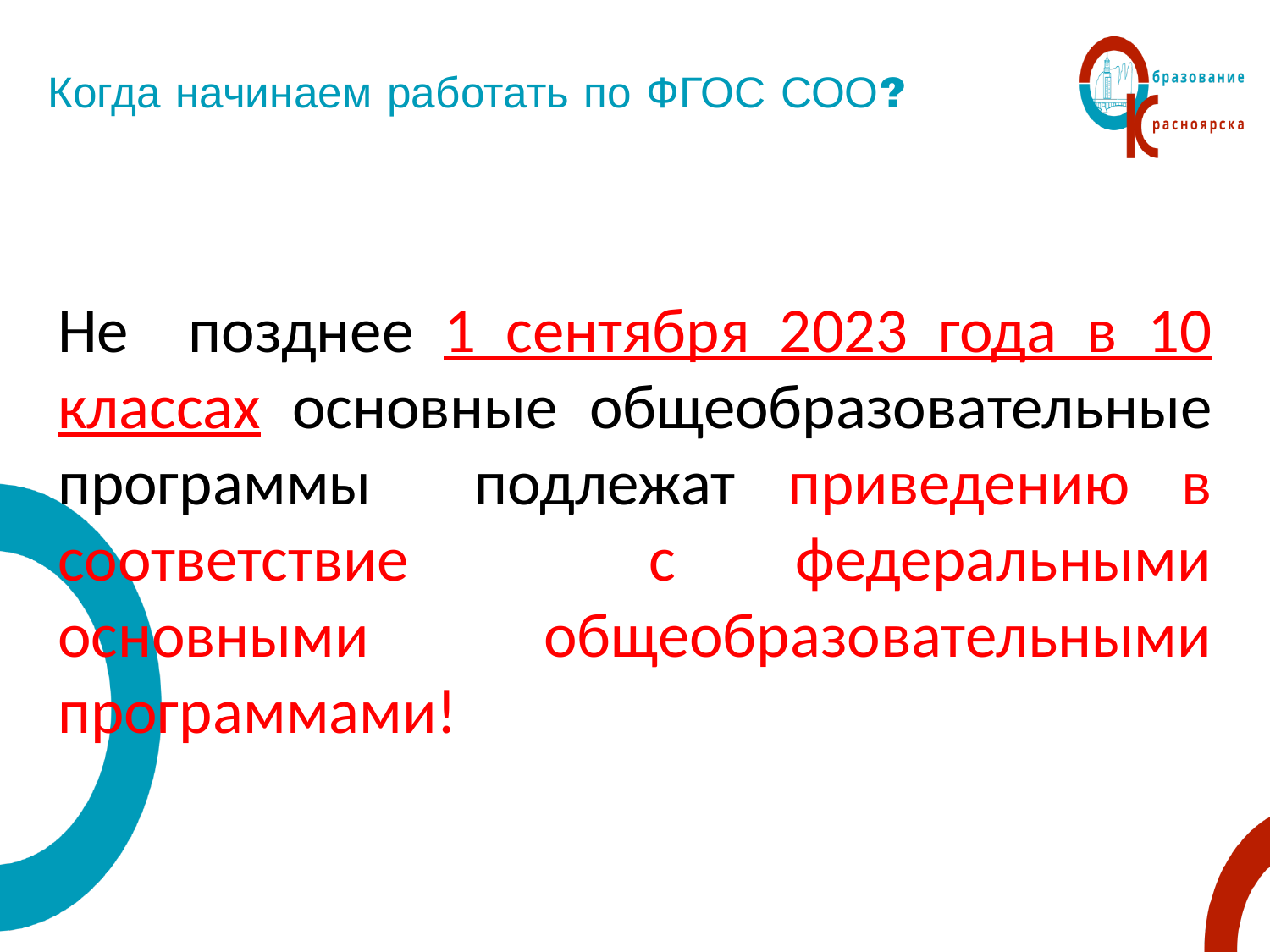

# Когда начинаем работать по ФГОС СОО?

Не  позднее 1 сентября 2023 года в 10 классах основные общеобразовательные программы  подлежат приведению в соответствие  с федеральными основными общеобразовательными программами!